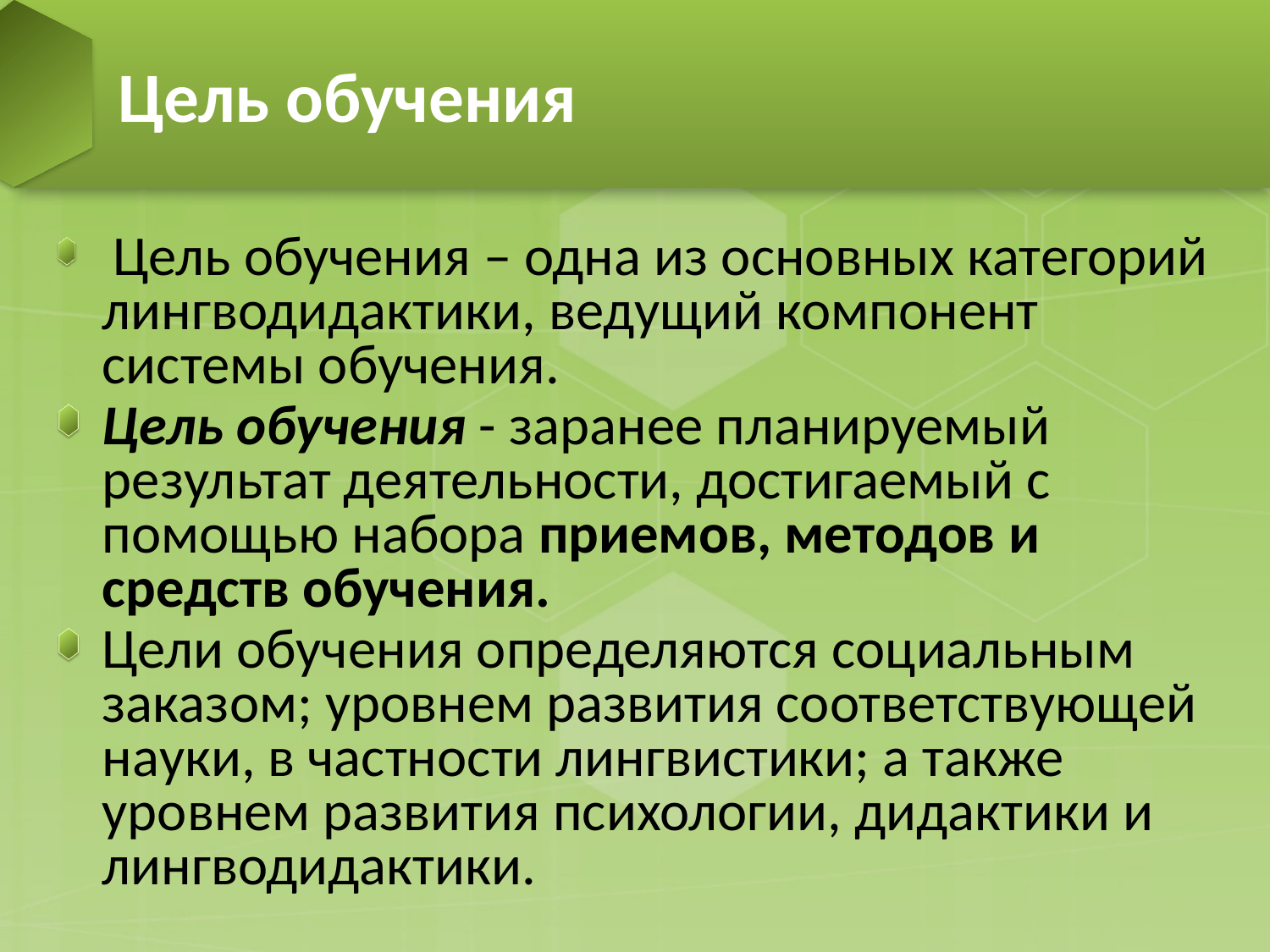

# Цель обучения
 Цель обучения – одна из основных категорий лингводидактики, ведущий компонент системы обучения.
Цель обучения - заранее планируемый результат деятельности, достигаемый с помощью набора приемов, методов и средств обучения.
Цели обучения определяются социальным заказом; уровнем развития соответствующей науки, в частности лингвистики; а также уровнем развития психологии, дидактики и лингводидактики.